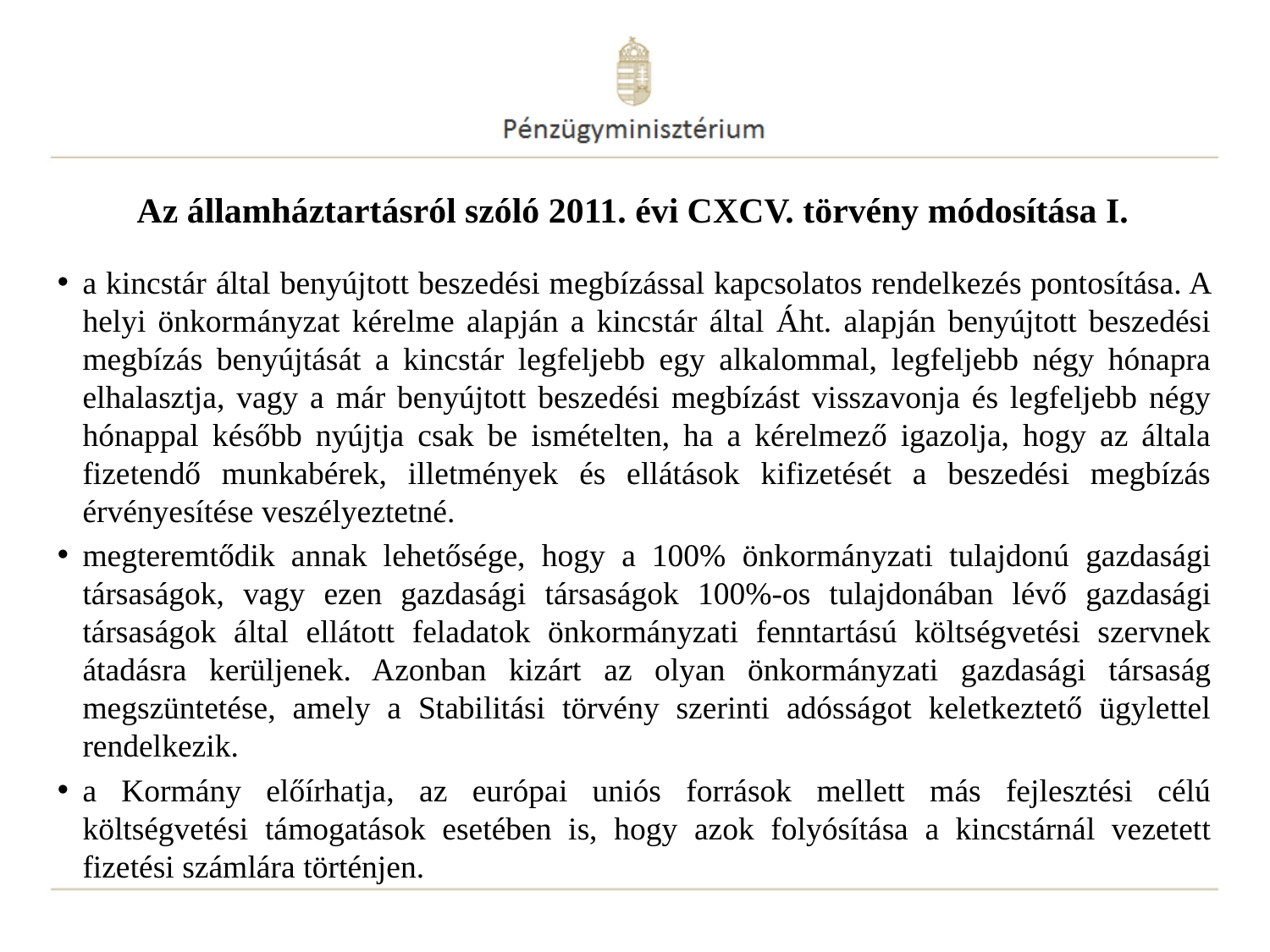

Az államháztartásról szóló 2011. évi CXCV. törvény módosítása I.
a kincstár által benyújtott beszedési megbízással kapcsolatos rendelkezés pontosítása. A helyi önkormányzat kérelme alapján a kincstár által Áht. alapján benyújtott beszedési megbízás benyújtását a kincstár legfeljebb egy alkalommal, legfeljebb négy hónapra elhalasztja, vagy a már benyújtott beszedési megbízást visszavonja és legfeljebb négy hónappal később nyújtja csak be ismételten, ha a kérelmező igazolja, hogy az általa fizetendő munkabérek, illetmények és ellátások kifizetését a beszedési megbízás érvényesítése veszélyeztetné.
megteremtődik annak lehetősége, hogy a 100% önkormányzati tulajdonú gazdasági társaságok, vagy ezen gazdasági társaságok 100%-os tulajdonában lévő gazdasági társaságok által ellátott feladatok önkormányzati fenntartású költségvetési szervnek átadásra kerüljenek. Azonban kizárt az olyan önkormányzati gazdasági társaság megszüntetése, amely a Stabilitási törvény szerinti adósságot keletkeztető ügylettel rendelkezik.
a Kormány előírhatja, az európai uniós források mellett más fejlesztési célú költségvetési támogatások esetében is, hogy azok folyósítása a kincstárnál vezetett fizetési számlára történjen.